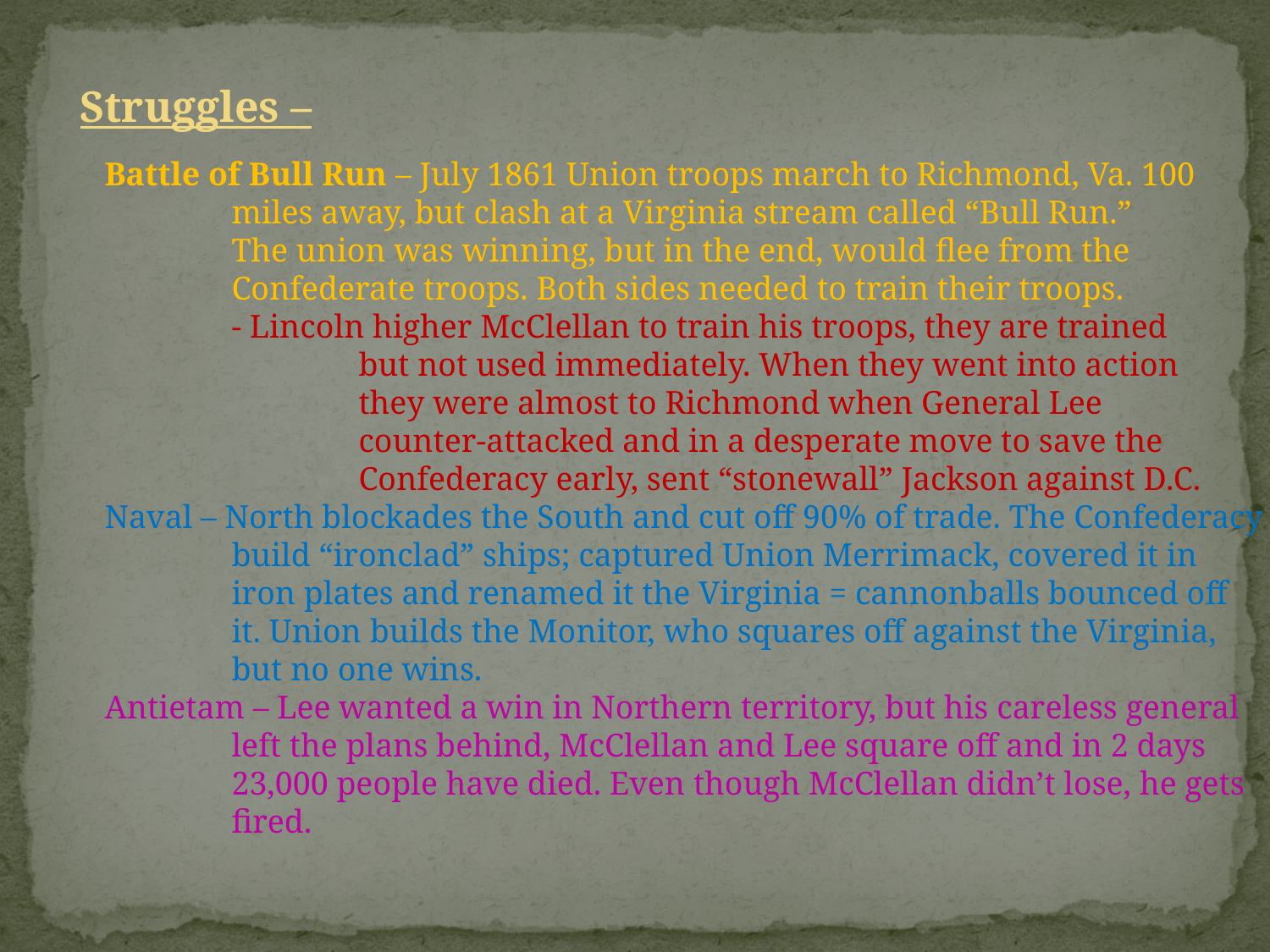

Struggles –
Battle of Bull Run – July 1861 Union troops march to Richmond, Va. 100
	miles away, but clash at a Virginia stream called “Bull Run.”
	The union was winning, but in the end, would flee from the
	Confederate troops. Both sides needed to train their troops.
	- Lincoln higher McClellan to train his troops, they are trained
		but not used immediately. When they went into action
		they were almost to Richmond when General Lee
		counter-attacked and in a desperate move to save the
		Confederacy early, sent “stonewall” Jackson against D.C.
Naval – North blockades the South and cut off 90% of trade. The Confederacy
	build “ironclad” ships; captured Union Merrimack, covered it in
	iron plates and renamed it the Virginia = cannonballs bounced off
	it. Union builds the Monitor, who squares off against the Virginia,
	but no one wins.
Antietam – Lee wanted a win in Northern territory, but his careless general
	left the plans behind, McClellan and Lee square off and in 2 days
	23,000 people have died. Even though McClellan didn’t lose, he gets
	fired.